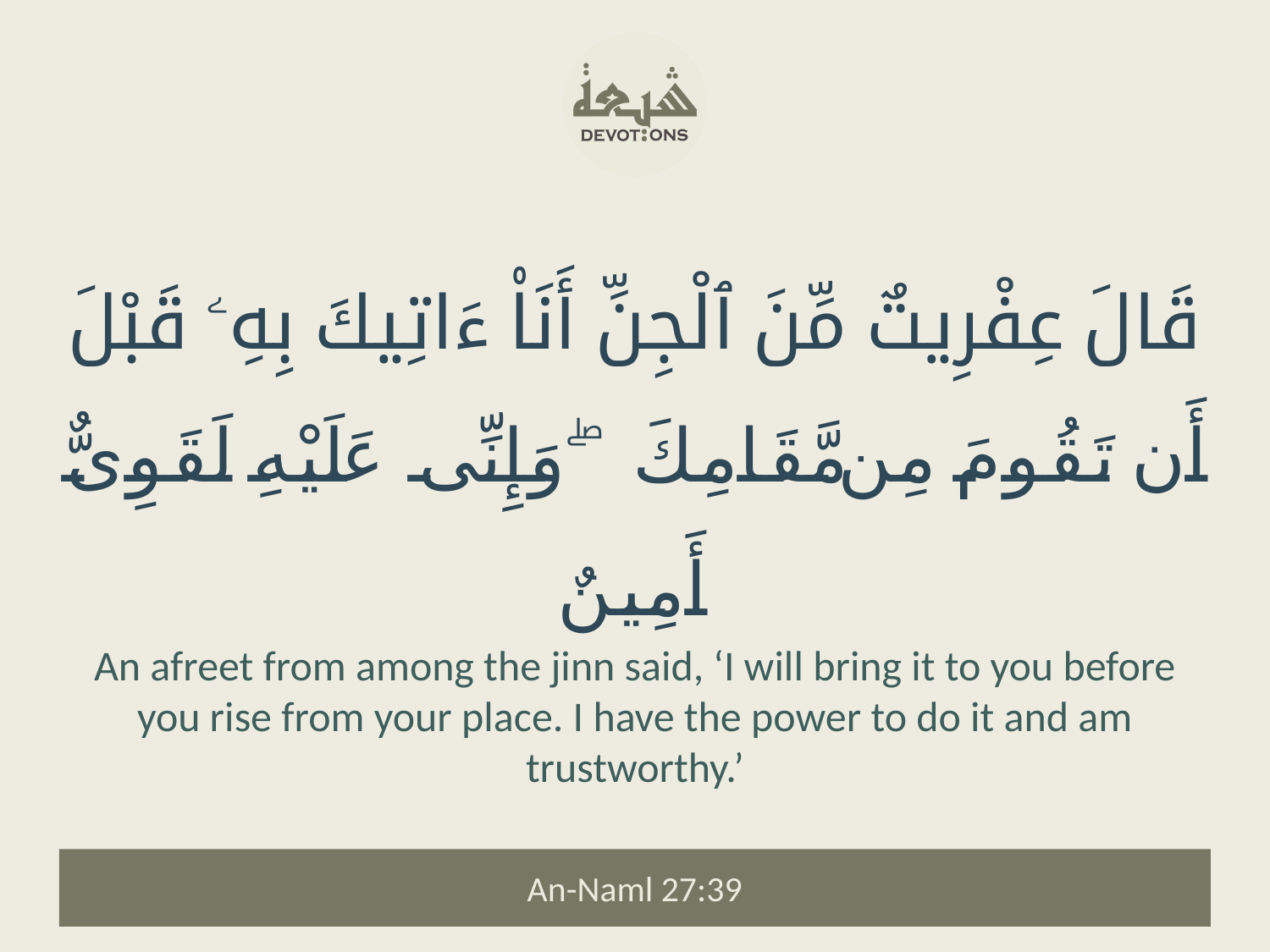

قَالَ عِفْرِيتٌ مِّنَ ٱلْجِنِّ أَنَا۠ ءَاتِيكَ بِهِۦ قَبْلَ أَن تَقُومَ مِن مَّقَامِكَ ۖ وَإِنِّى عَلَيْهِ لَقَوِىٌّ أَمِينٌ
An afreet from among the jinn said, ‘I will bring it to you before you rise from your place. I have the power to do it and am trustworthy.’
An-Naml 27:39